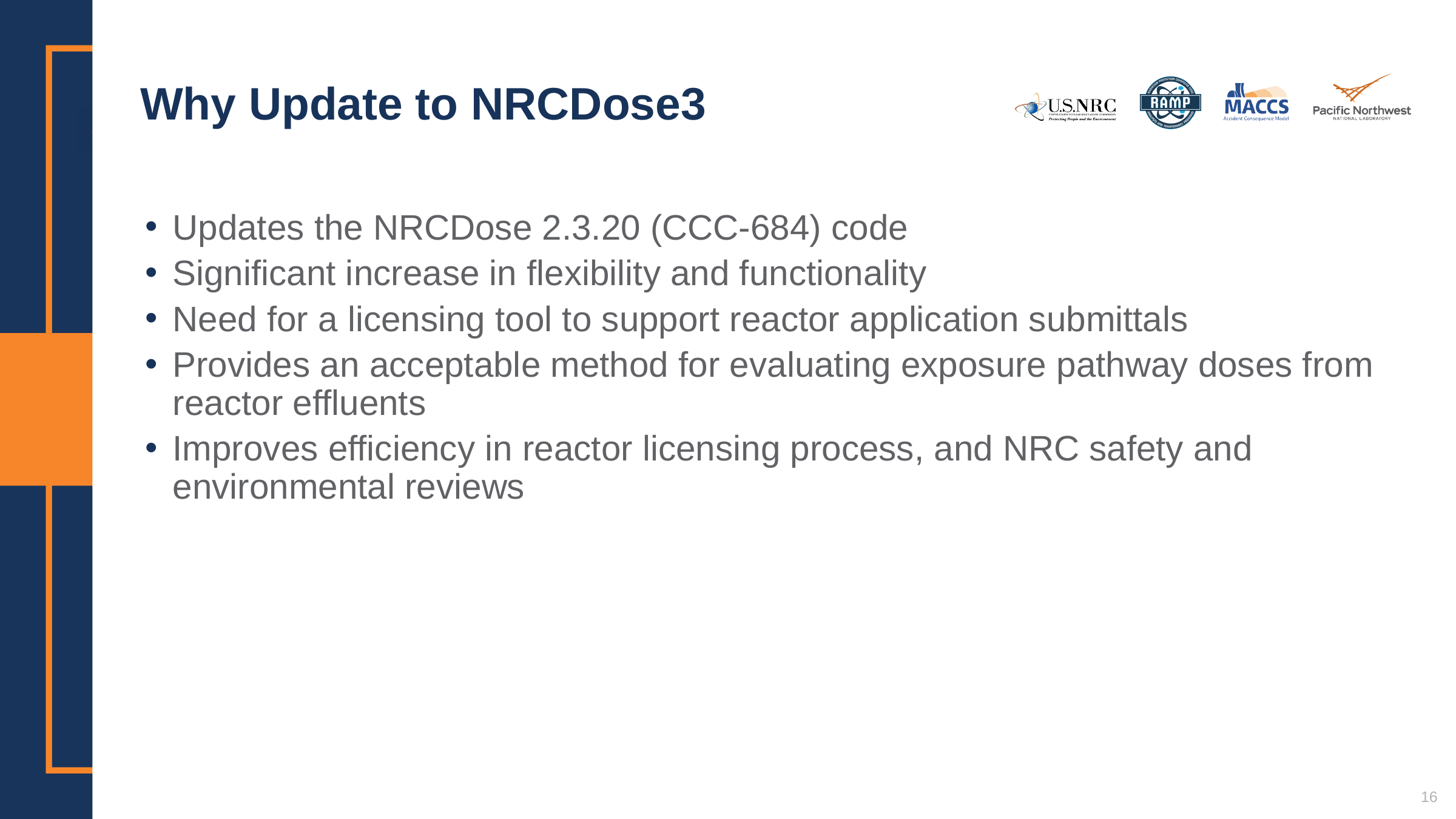

# Why Update to NRCDose3
Updates the NRCDose 2.3.20 (CCC-684) code
Significant increase in flexibility and functionality
Need for a licensing tool to support reactor application submittals
Provides an acceptable method for evaluating exposure pathway doses from reactor effluents
Improves efficiency in reactor licensing process, and NRC safety and environmental reviews

16